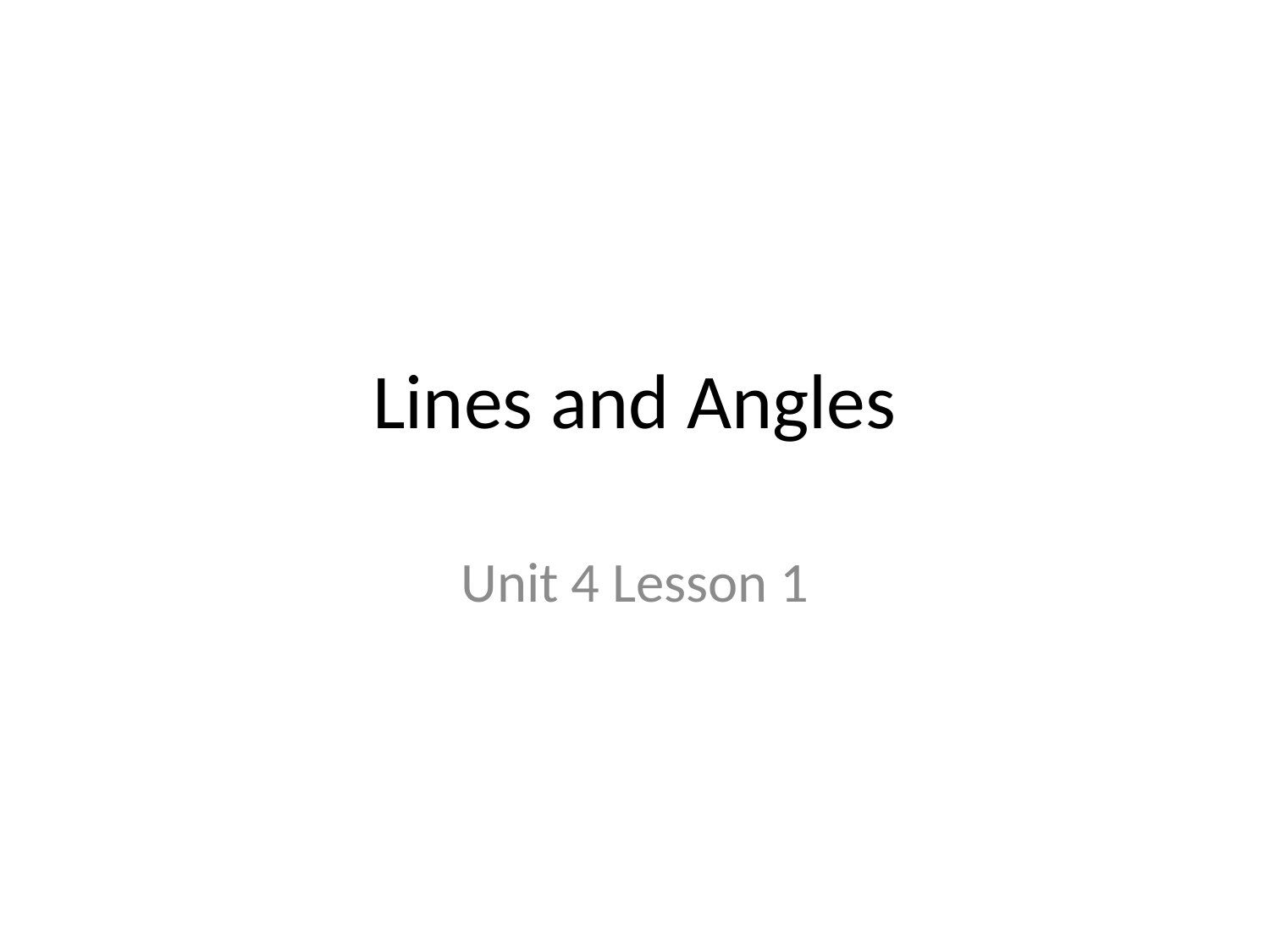

# Lines and Angles
Unit 4 Lesson 1